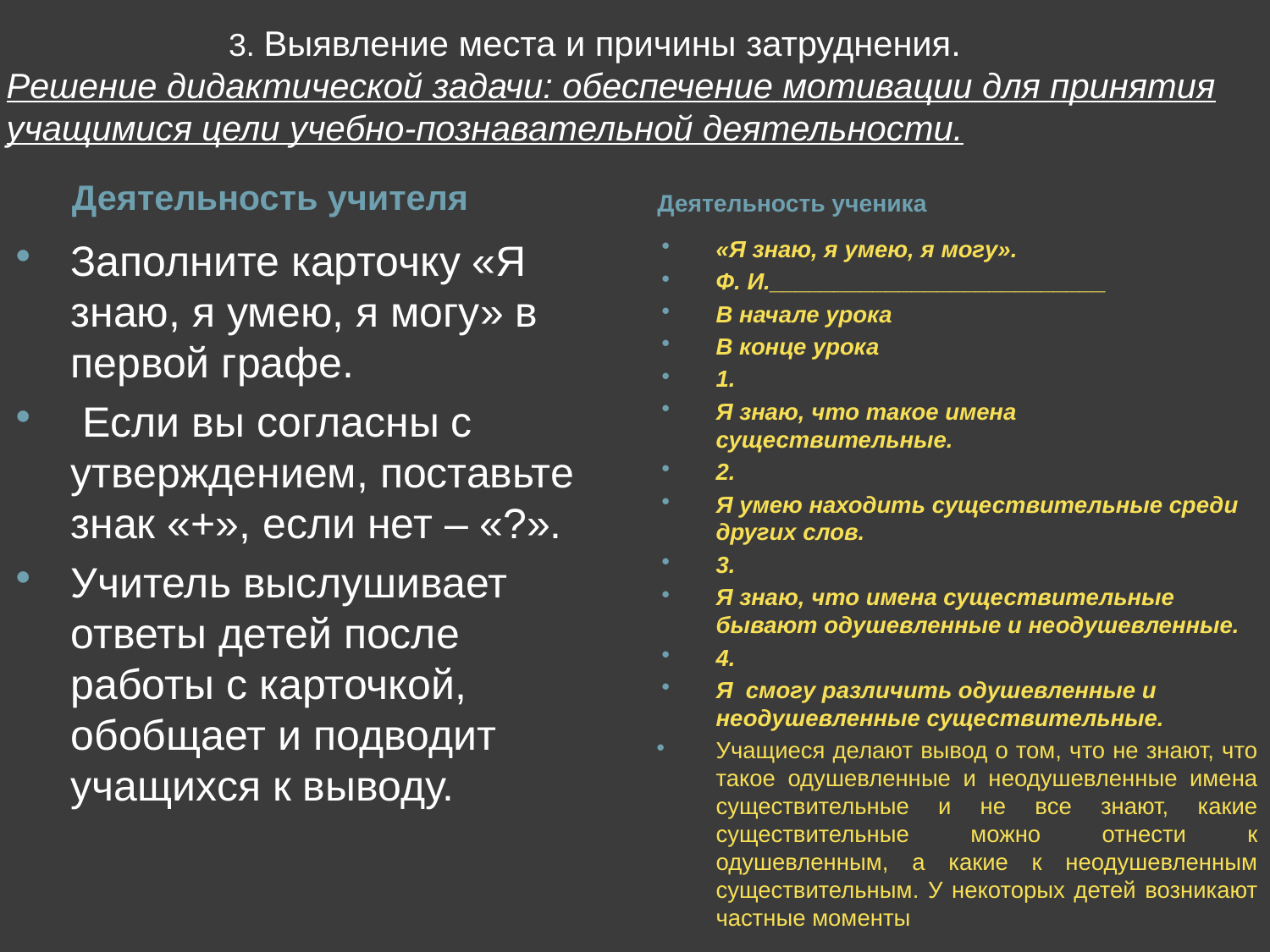

# 3. Выявление места и причины затруднения. Решение дидактической задачи: обеспечение мотивации для принятия учащимися цели учебно-познавательной деятельности.
Деятельность учителя

Деятельность ученика

Заполните карточку «Я знаю, я умею, я могу» в первой графе.
 Если вы согласны с утверждением, поставьте знак «+», если нет – «?».
Учитель выслушивает ответы детей после работы с карточкой, обобщает и подводит учащихся к выводу.
«Я знаю, я умею, я могу».
Ф. И.__________________________
В начале урока
В конце урока
1.
Я знаю, что такое имена существительные.
2.
Я умею находить существительные среди других слов.
3.
Я знаю, что имена существительные бывают одушевленные и неодушевленные.
4.
Я  смогу различить одушевленные и неодушевленные существительные.
Учащиеся делают вывод о том, что не знают, что такое одушевленные и неодушевленные имена существительные и не все знают, какие существительные можно отнести к одушевленным, а какие к неодушевленным существительным. У некоторых детей возникают частные моменты